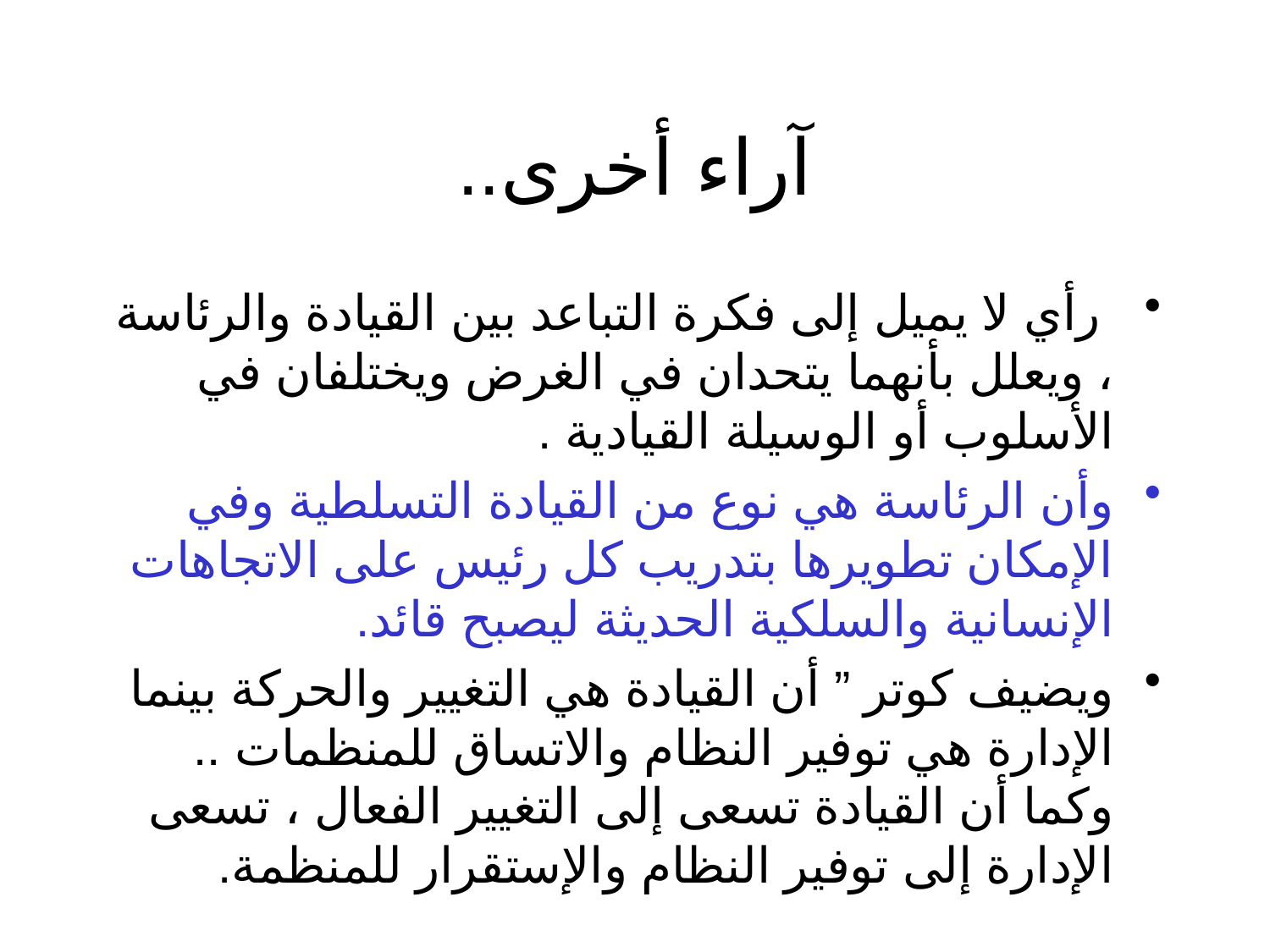

# آراء أخرى..
 رأي لا يميل إلى فكرة التباعد بين القيادة والرئاسة ، ويعلل بأنهما يتحدان في الغرض ويختلفان في الأسلوب أو الوسيلة القيادية .
وأن الرئاسة هي نوع من القيادة التسلطية وفي الإمكان تطويرها بتدريب كل رئيس على الاتجاهات الإنسانية والسلكية الحديثة ليصبح قائد.
ويضيف كوتر ” أن القيادة هي التغيير والحركة بينما الإدارة هي توفير النظام والاتساق للمنظمات .. وكما أن القيادة تسعى إلى التغيير الفعال ، تسعى الإدارة إلى توفير النظام والإستقرار للمنظمة.